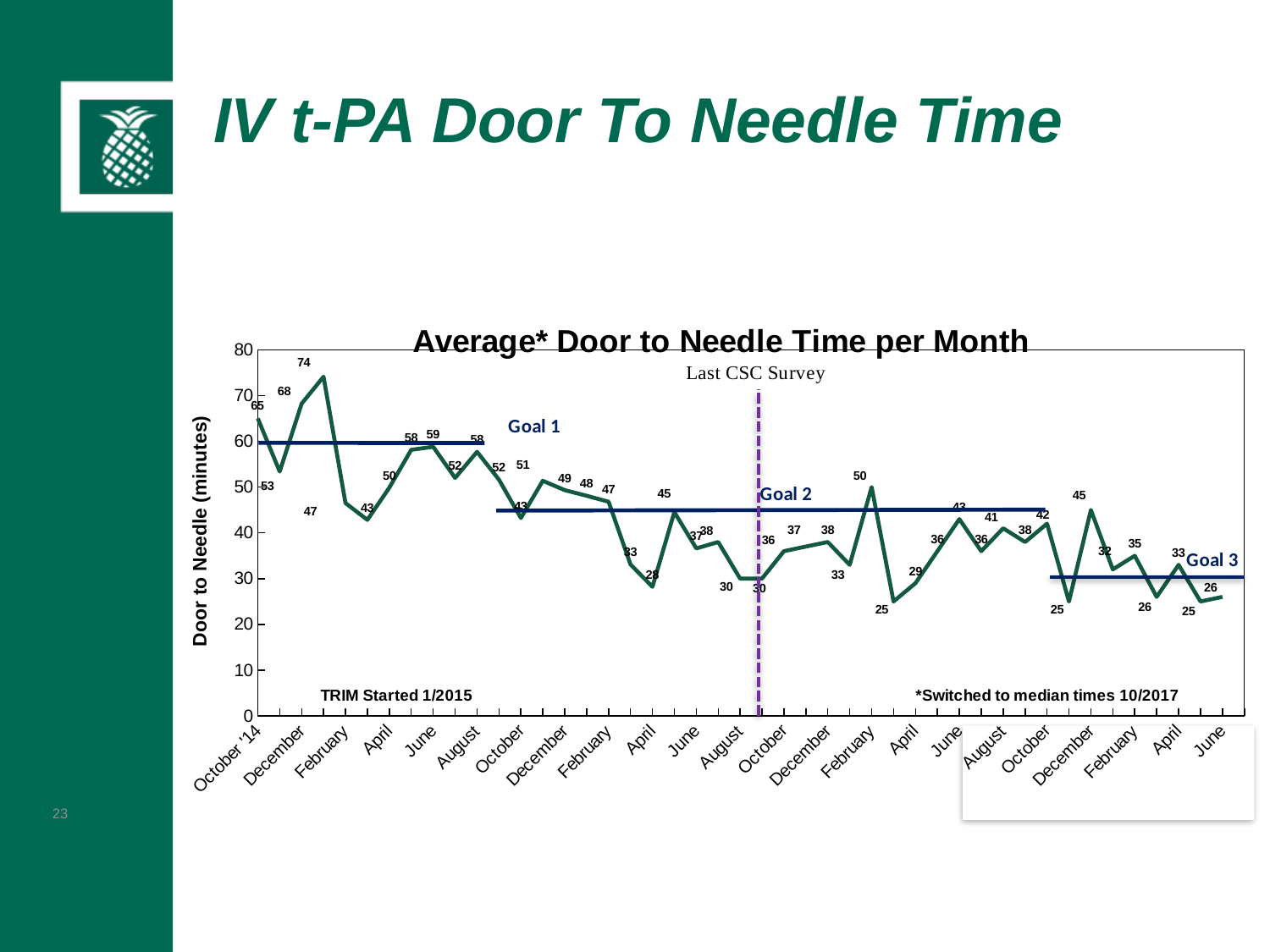

# IV t-PA Door To Needle Time

### Chart: Average* Door to Needle Time per Month

| Category | Minutes |
|---|---|
| October '14 | 65.00000000000003 |
| November | 53.40000000000001 |
| December | 68.22222222222223 |
| January '15 | 74.11111111111113 |
| February | 46.500000000000014 |
| March | 42.83333333333337 |
| April | 49.88888888888885 |
| May | 58.142857142857125 |
| June | 58.79999999999999 |
| July | 52.00000000000002 |
| August | 57.70000000000001 |
| September | 51.62500000000001 |
| October | 43.25000000000003 |
| November | 51.374999999999986 |
| December | 49.333333333333314 |
| January '16 | 48.09090909090908 |
| February | 46.79999999999999 |
| March | 33.10000000000004 |
| April | 28.200000000000024 |
| May | 44.53846153846153 |
| June | 36.60000000000001 |
| July  | 38.0 |
| August | 30.0 |
| September | 30.0 |
| October | 36.0 |
| November | 37.0 |
| December | 38.0 |
| January '17 | 33.0 |
| February | 50.0 |
| March | 25.0 |
| April | 29.0 |
| May | 36.0 |
| June | 43.0 |
| July  | 36.0 |
| August | 41.0 |
| September | 38.0 |
| October | 42.0 |
| November | 25.0 |
| December | 45.0 |
| January '18 | 32.0 |
| February | 35.0 |
| March | 26.0 |
| April | 33.0 |
| May | 25.0 |
| June | 26.0 |
| July | None |
23